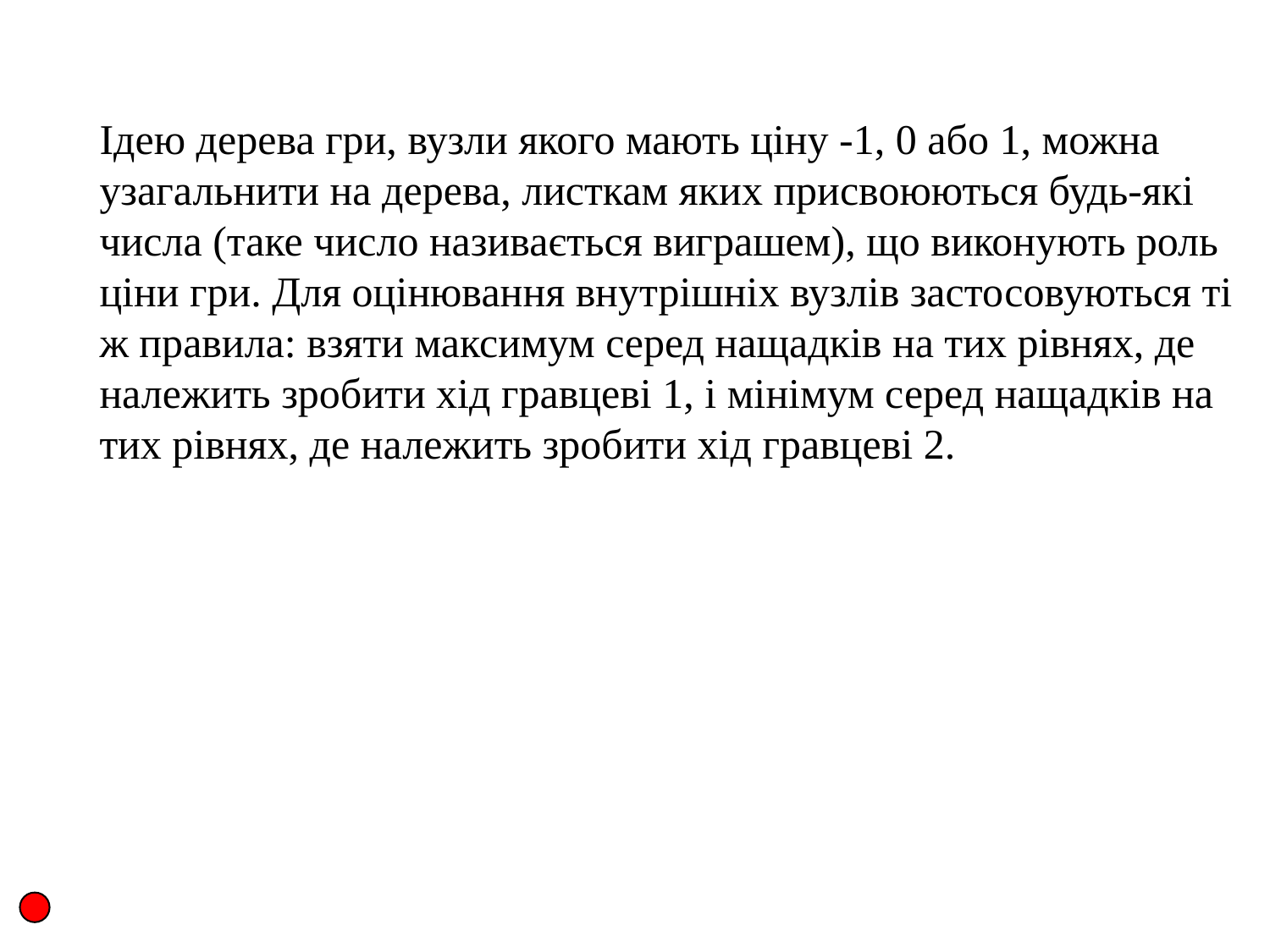

Ідею дерева гри, вузли якого мають ціну -1, 0 або 1, можна узагальнити на дерева, листкам яких присвоюються будь-які числа (таке число називається виграшем), що виконують роль ціни гри. Для оцінювання внутрішніх вузлів застосовуються ті ж правила: взяти максимум серед нащадків на тих рівнях, де належить зробити хід гравцеві 1, і мінімум серед нащадків на тих рівнях, де належить зробити хід гравцеві 2.